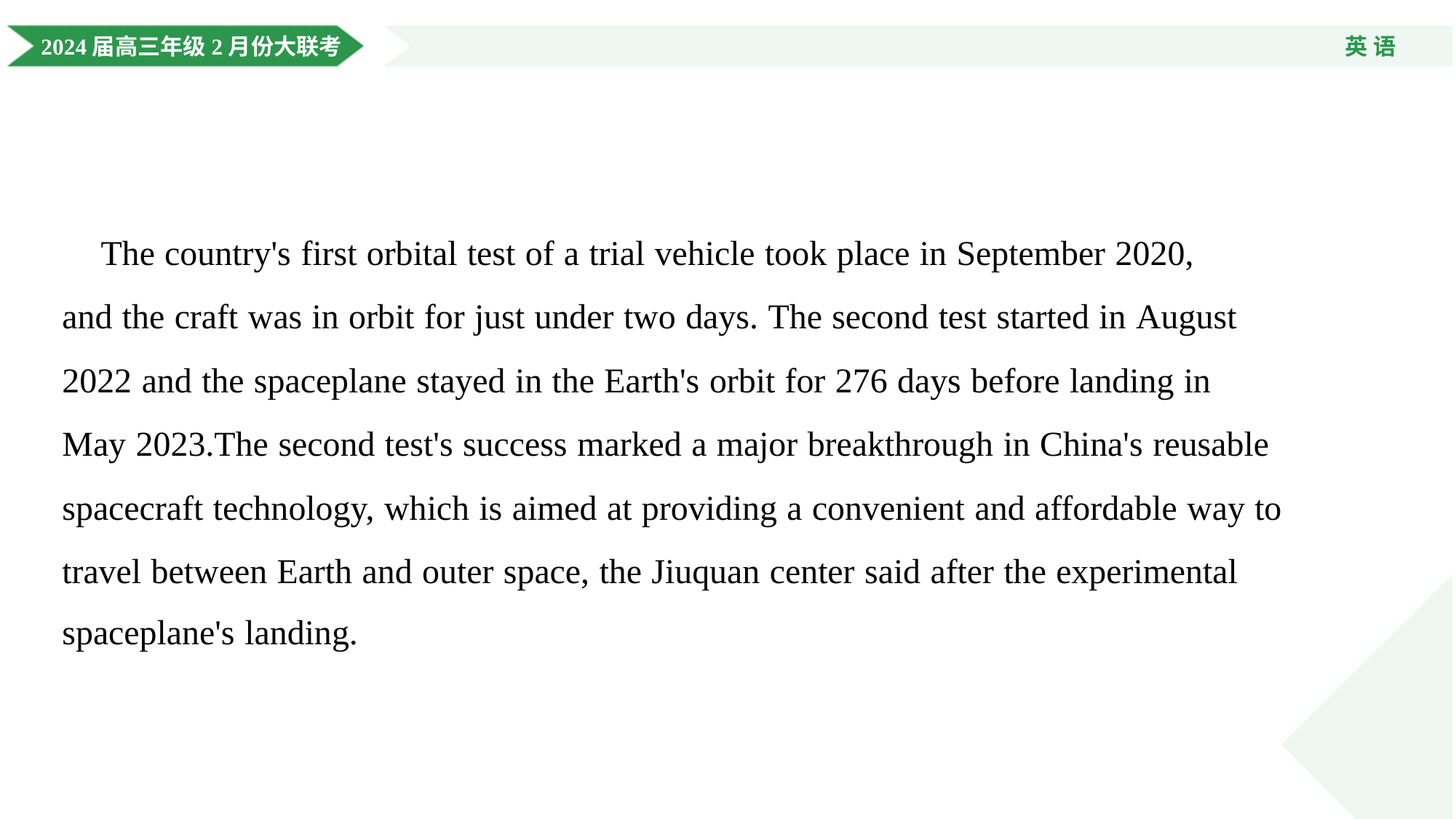

The country's first orbital test of a trial vehicle took place in September 2020,
and the craft was in orbit for just under two days. The second test started in August
2022 and the spaceplane stayed in the Earth's orbit for 276 days before landing in
May 2023.The second test's success marked a major breakthrough in China's reusable
spacecraft technology, which is aimed at providing a convenient and affordable way to
travel between Earth and outer space, the Jiuquan center said after the experimental
spaceplane's landing.